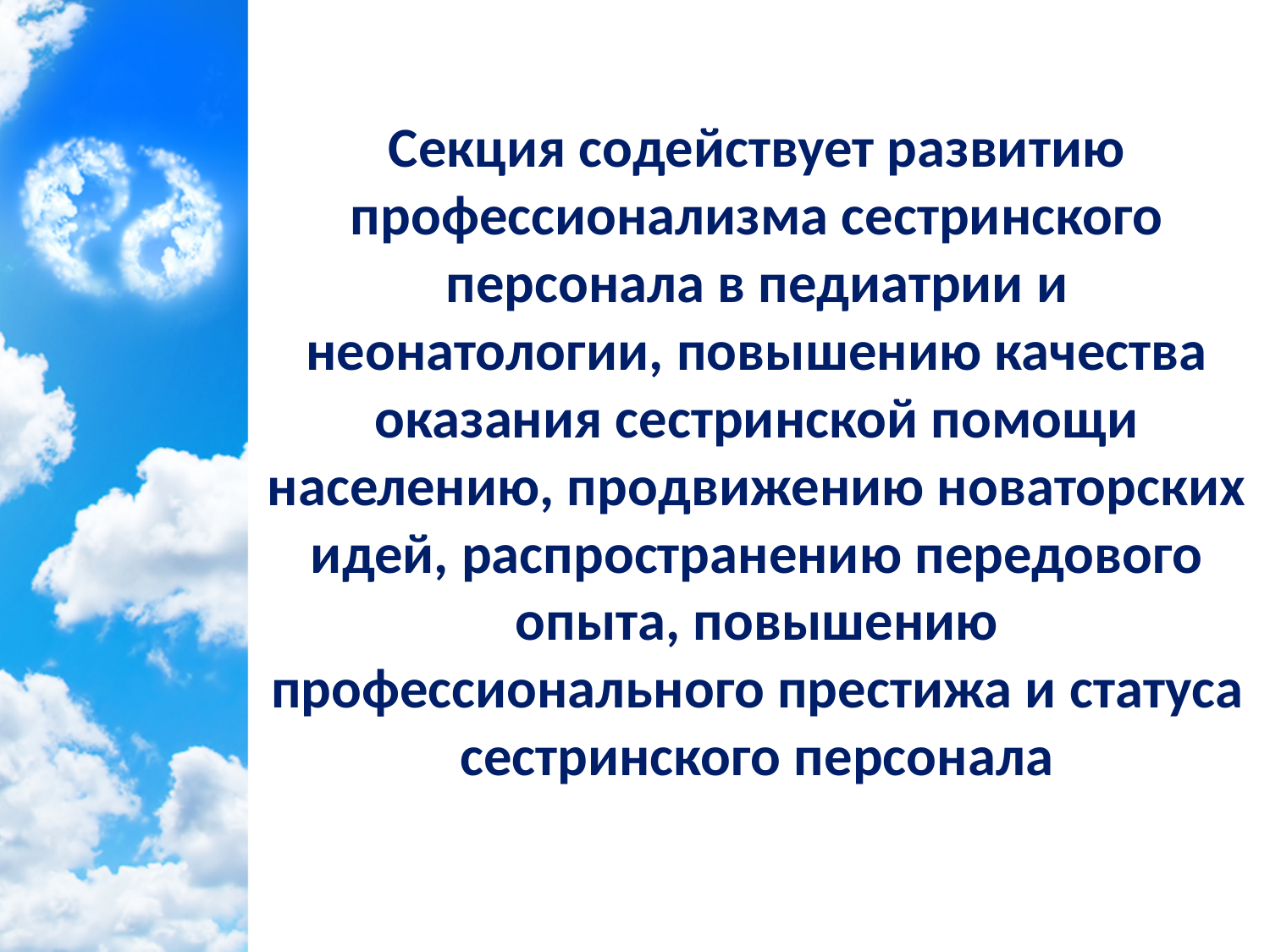

Секция содействует развитию профессионализма сестринского персонала в педиатрии и неонатологии, повышению качества оказания сестринской помощи населению, продвижению новаторских идей, распространению передового опыта, повышению профессионального престижа и статуса сестринского персонала